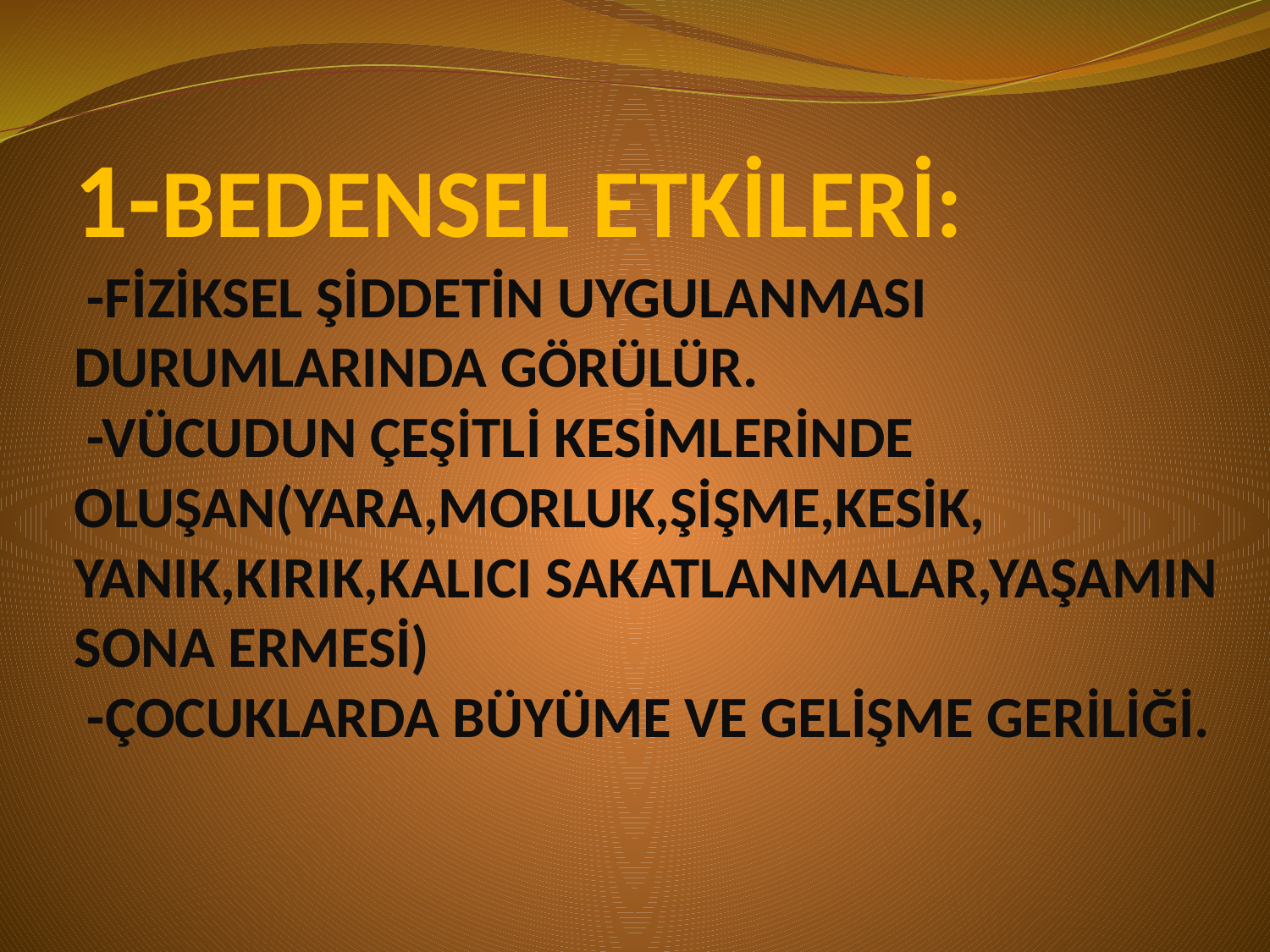

# 1-BEDENSEL ETKİLERİ: -FİZİKSEL ŞİDDETİN UYGULANMASI DURUMLARINDA GÖRÜLÜR. -VÜCUDUN ÇEŞİTLİ KESİMLERİNDE OLUŞAN(YARA,MORLUK,ŞİŞME,KESİK, YANIK,KIRIK,KALICI SAKATLANMALAR,YAŞAMIN SONA ERMESİ) -ÇOCUKLARDA BÜYÜME VE GELİŞME GERİLİĞİ.